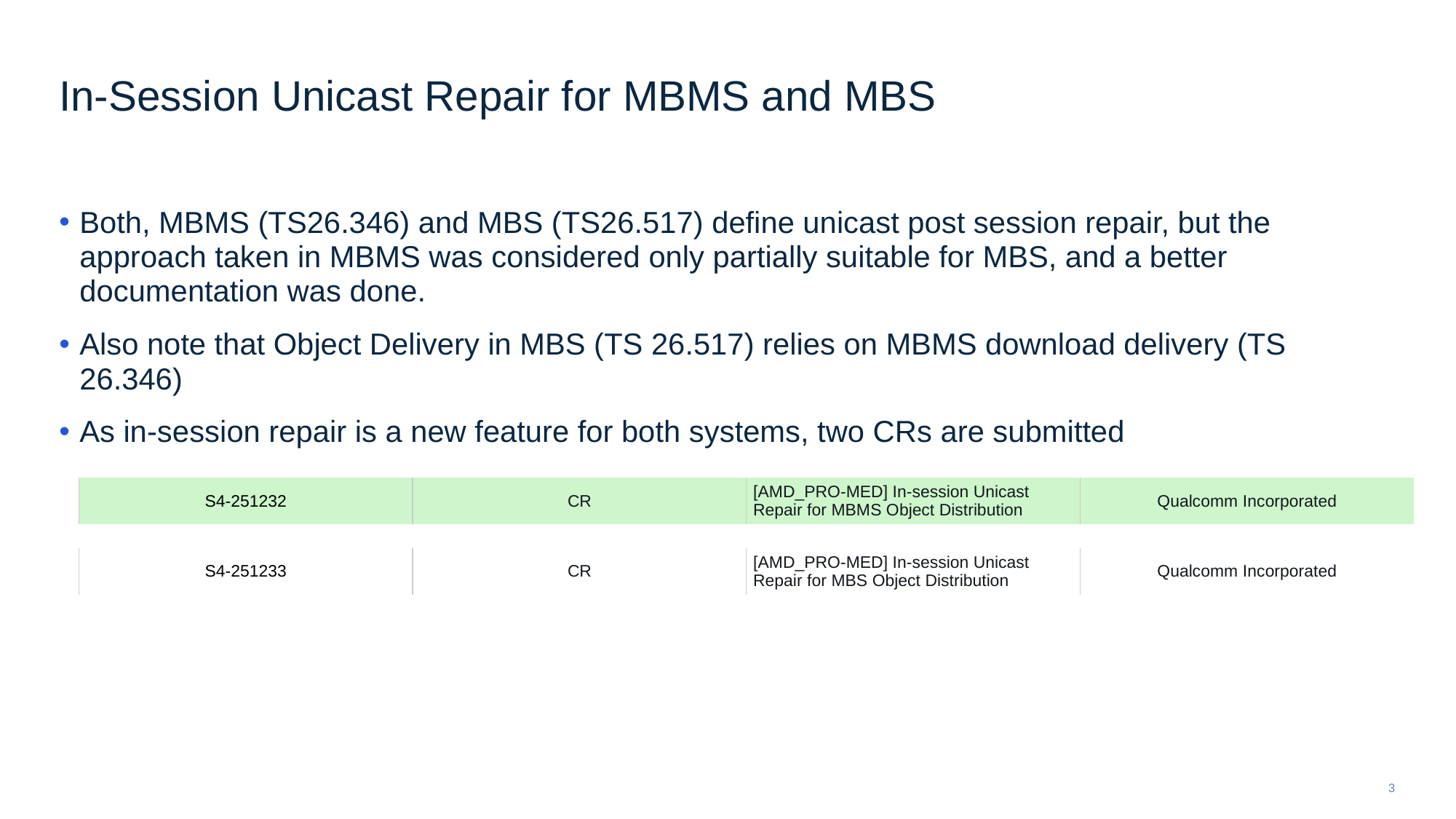

# In-Session Unicast Repair for MBMS and MBS

Both, MBMS (TS26.346) and MBS (TS26.517) define unicast post session repair, but the approach taken in MBMS was considered only partially suitable for MBS, and a better documentation was done.
Also note that Object Delivery in MBS (TS 26.517) relies on MBMS download delivery (TS 26.346)
As in-session repair is a new feature for both systems, two CRs are submitted

| S4-251232 | CR | [AMD\_PRO-MED] In-session Unicast Repair for MBMS Object Distribution | Qualcomm Incorporated |
| --- | --- | --- | --- |
| S4-251233 | CR | [AMD\_PRO-MED] In-session Unicast Repair for MBS Object Distribution | Qualcomm Incorporated |
| --- | --- | --- | --- |